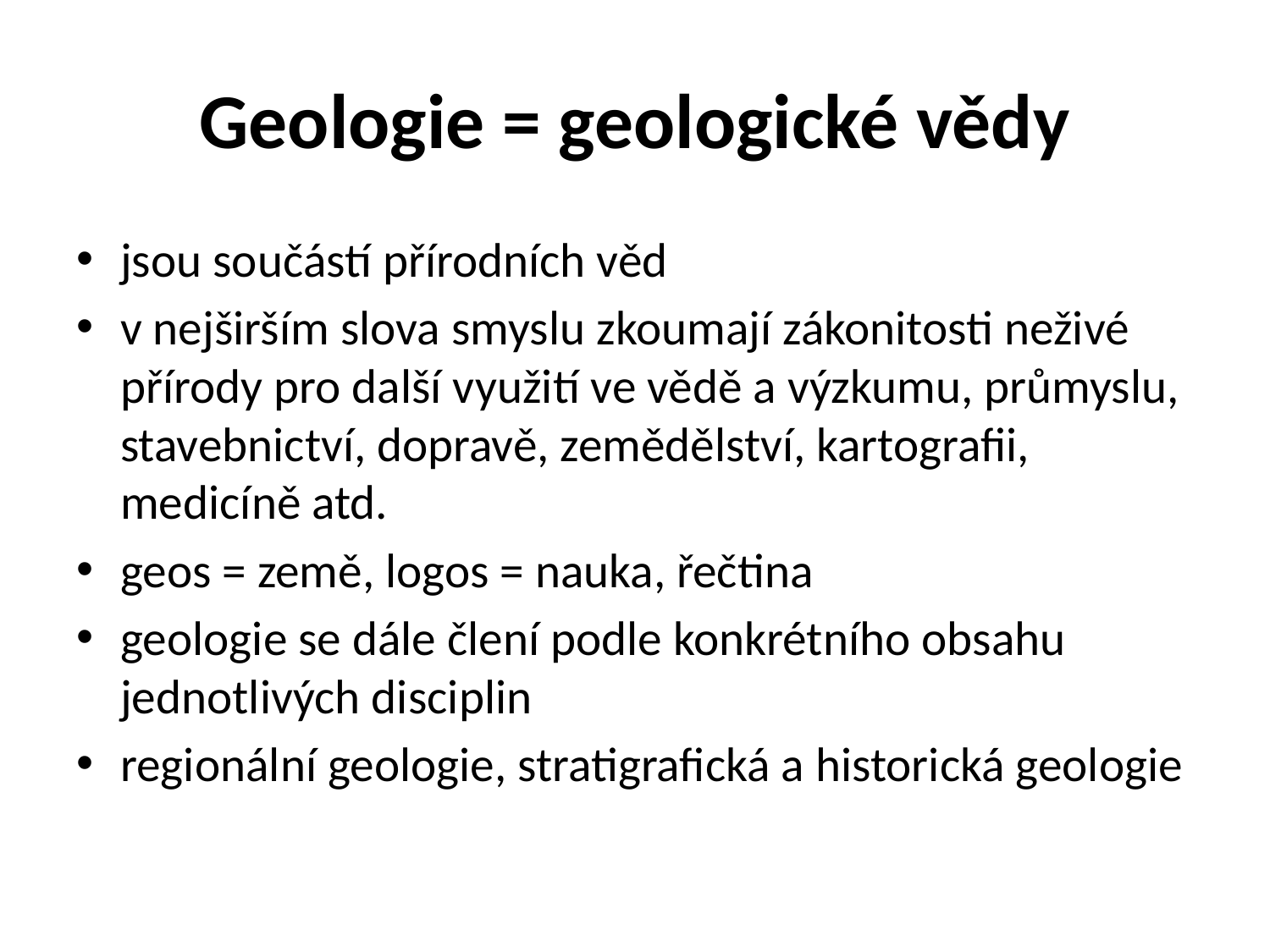

# Geologie = geologické vědy
jsou součástí přírodních věd
v nejširším slova smyslu zkoumají zákonitosti neživé přírody pro další využití ve vědě a výzkumu, průmyslu, stavebnictví, dopravě, zemědělství, kartografii, medicíně atd.
geos = země, logos = nauka, řečtina
geologie se dále člení podle konkrétního obsahu jednotlivých disciplin
regionální geologie, stratigrafická a historická geologie